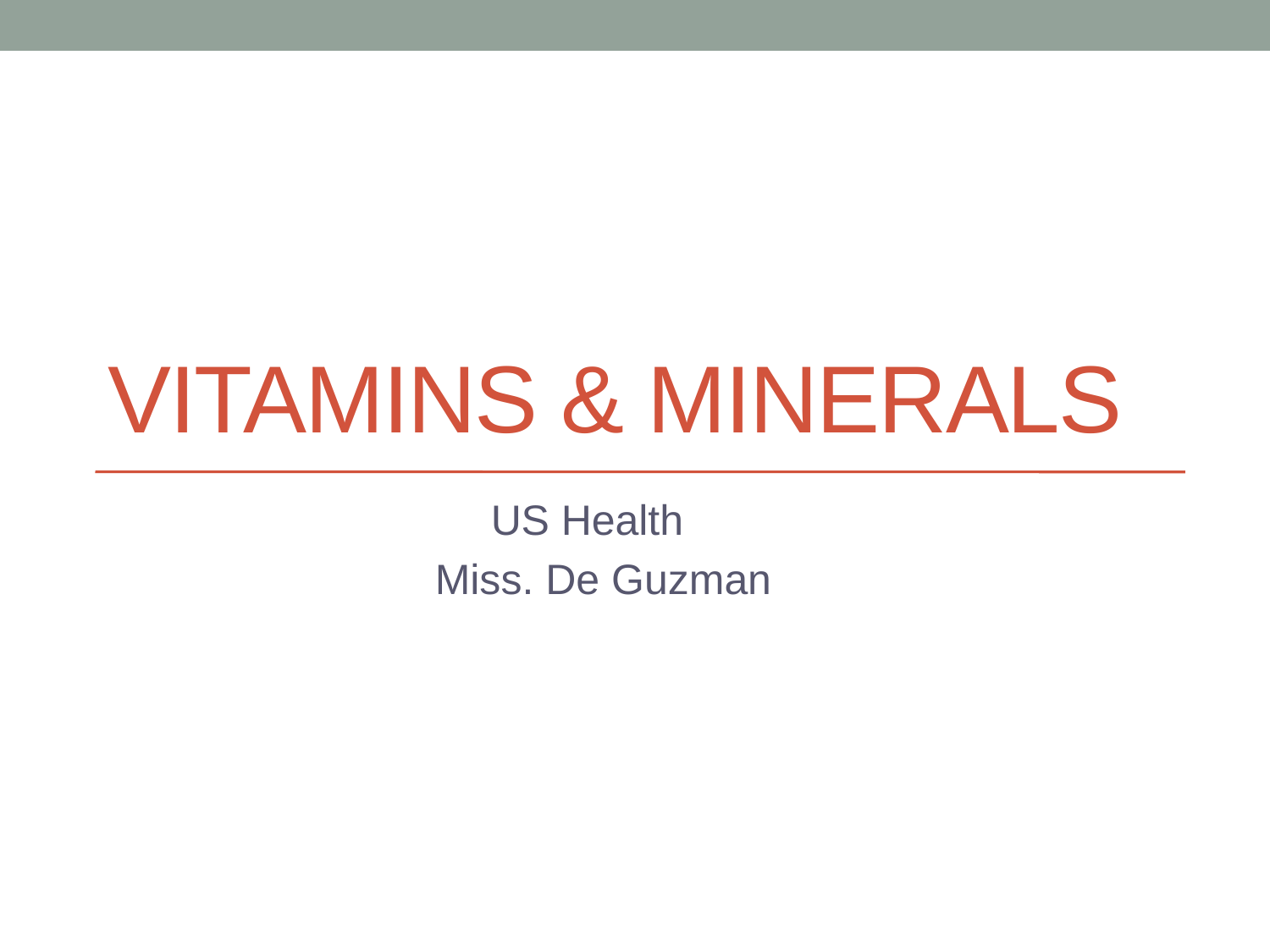

# Vitamins & Minerals
        US Health
	Miss. De Guzman